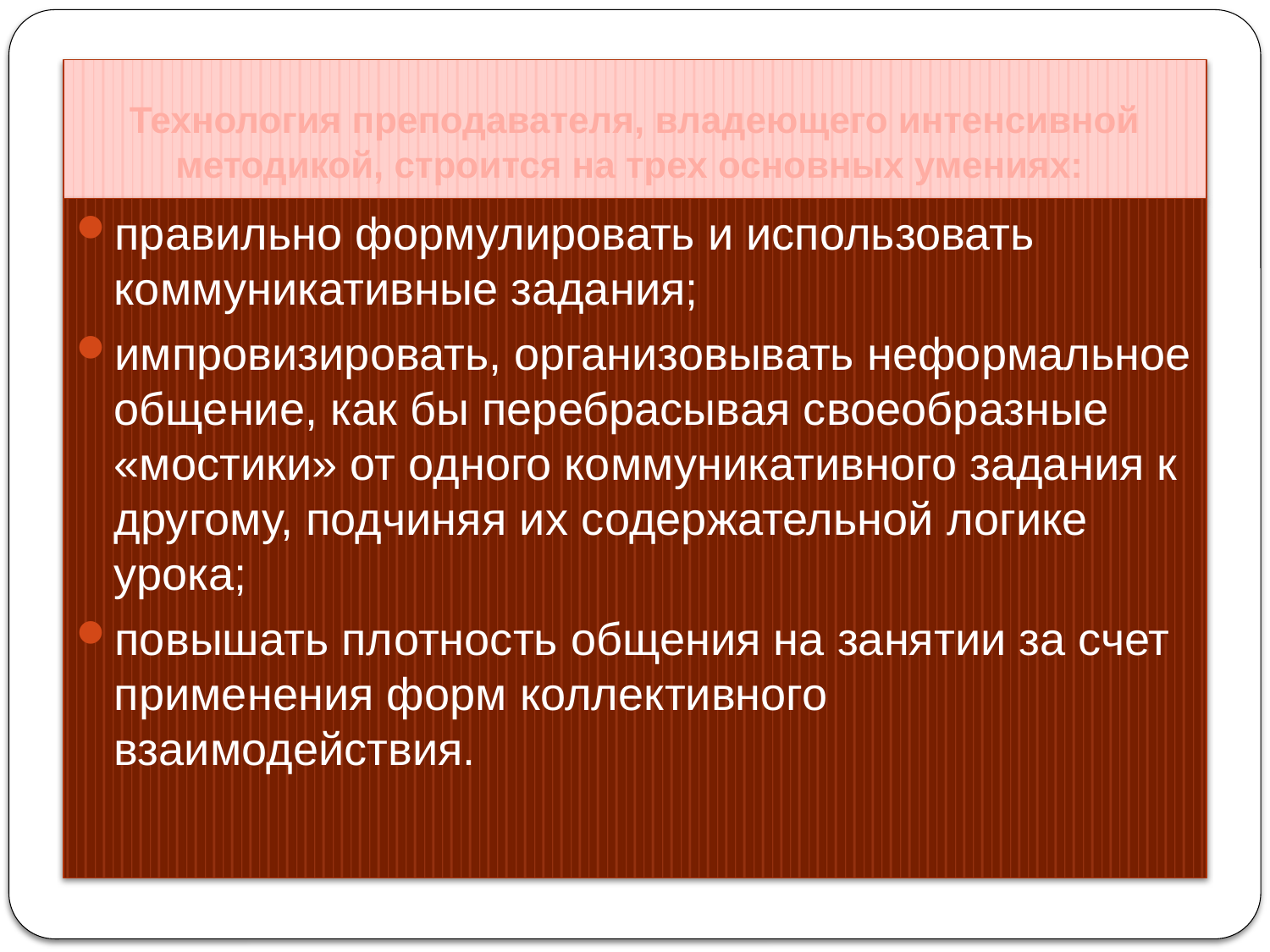

# Технология преподавателя, владеющего интенсивной методикой, строится на трех основных умениях:
правильно формулировать и использовать коммуникативные задания;
импровизировать, организовывать неформальное общение, как бы перебрасывая своеобразные «мостики» от одного коммуникативного задания к другому, подчиняя их содержательной логике урока;
повышать плотность общения на занятии за счет применения форм коллективного взаимодействия.